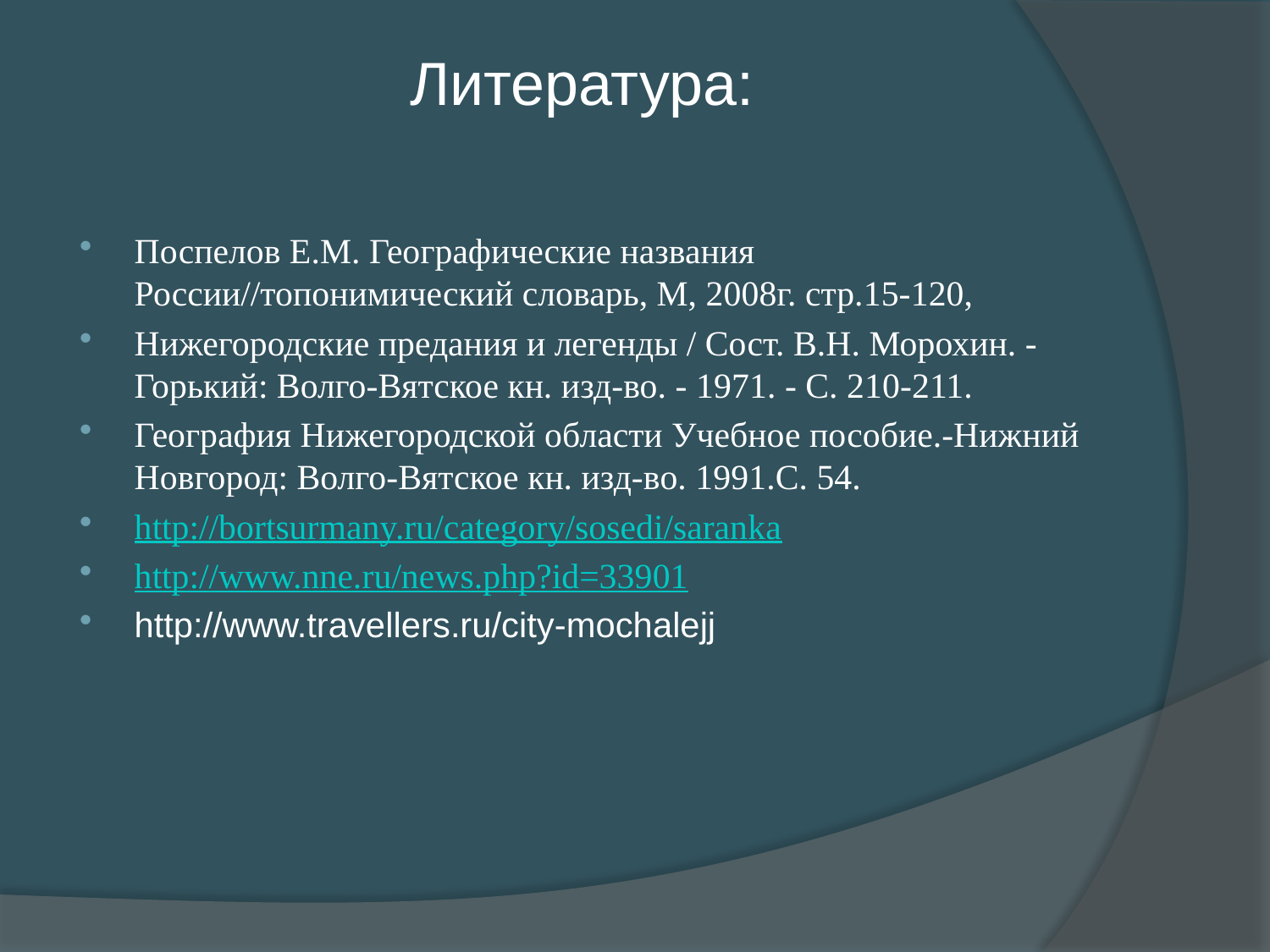

# Литература:
Поспелов Е.М. Географические названия России//топонимический словарь, М, 2008г. стр.15-120,
Нижегородские предания и легенды / Сост. В.Н. Морохин. - Горький: Волго-Вятское кн. изд-во. - 1971. - С. 210-211.
География Нижегородской области Учебное пособие.-Нижний Новгород: Волго-Вятское кн. изд-во. 1991.С. 54.
http://bortsurmany.ru/category/sosedi/saranka
http://www.nnе.ru/nеws.рhр?id=33901
http://www.travellers.ru/city-mochalejj